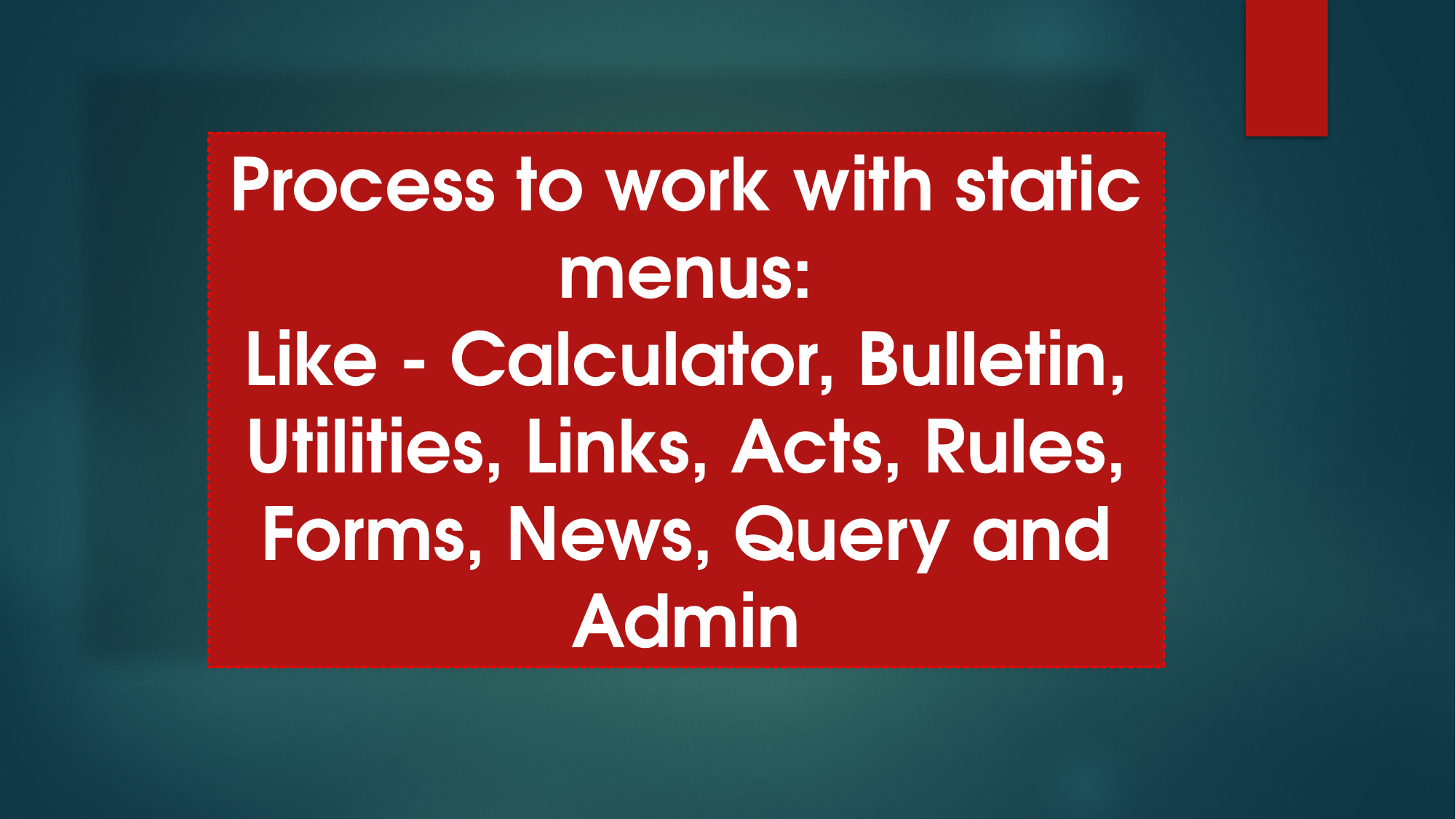

Process to work with static menus:
Like - Calculator, Bulletin, Utilities, Links, Acts, Rules, Forms, News, Query and Admin